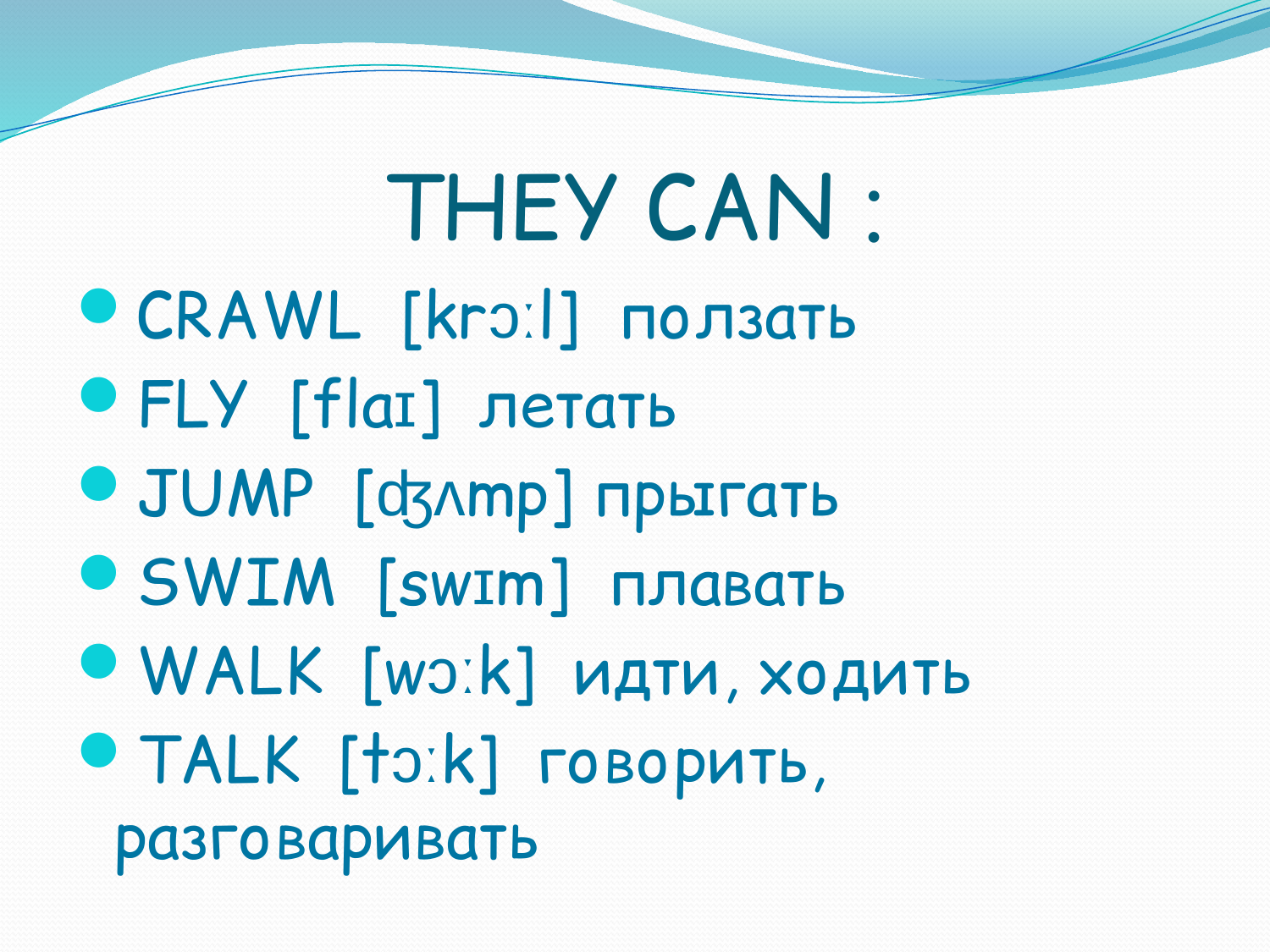

# THEY CAN :
CRAWL  [krɔːl]  ползать
FLY  [flaɪ]  летать
JUMP  [ʤʌmp] прыгать
SWIM  [swɪm]  плавать
WALK  [wɔːk]  идти, ходить
TALK  [tɔːk]  говорить, разговаривать